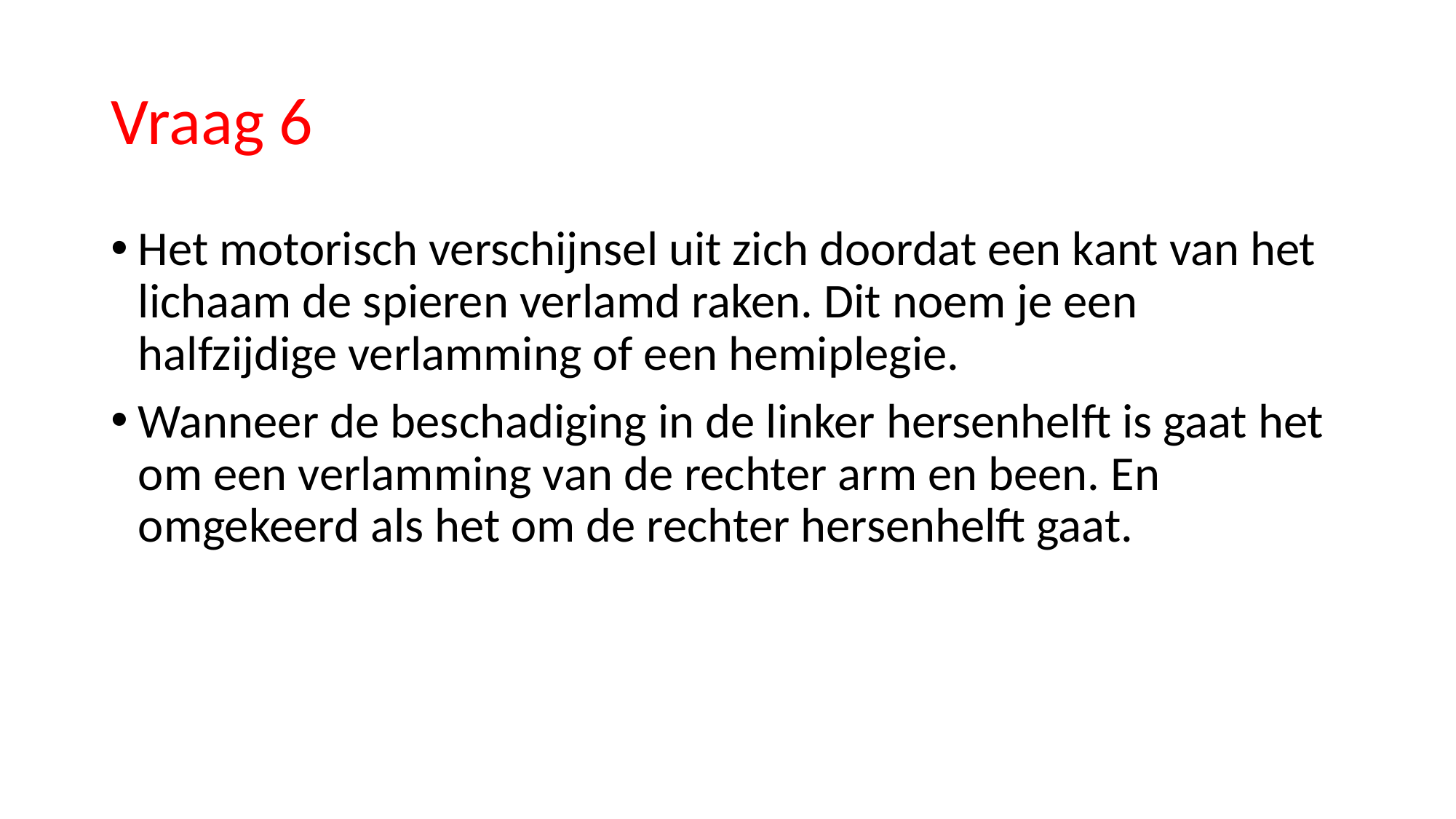

# Vraag 6
Het motorisch verschijnsel uit zich doordat een kant van het lichaam de spieren verlamd raken. Dit noem je een halfzijdige verlamming of een hemiplegie.
Wanneer de beschadiging in de linker hersenhelft is gaat het om een verlamming van de rechter arm en been. En omgekeerd als het om de rechter hersenhelft gaat.